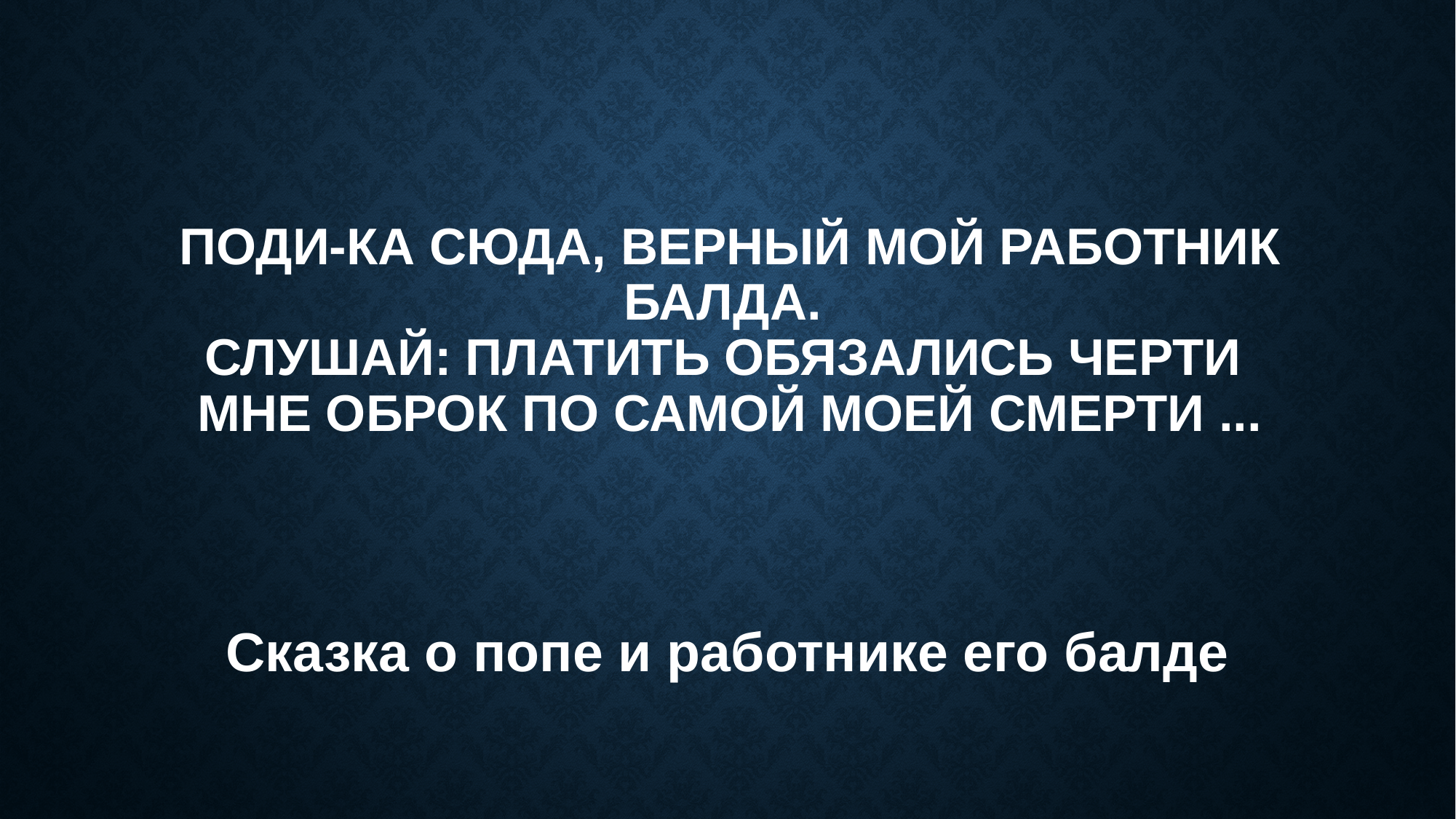

# Поди-ка сюда, Верный мой работник Балда.  Слушай: платить обязались черти  Мне оброк по самой моей смерти ...
Сказка о попе и работнике его балде